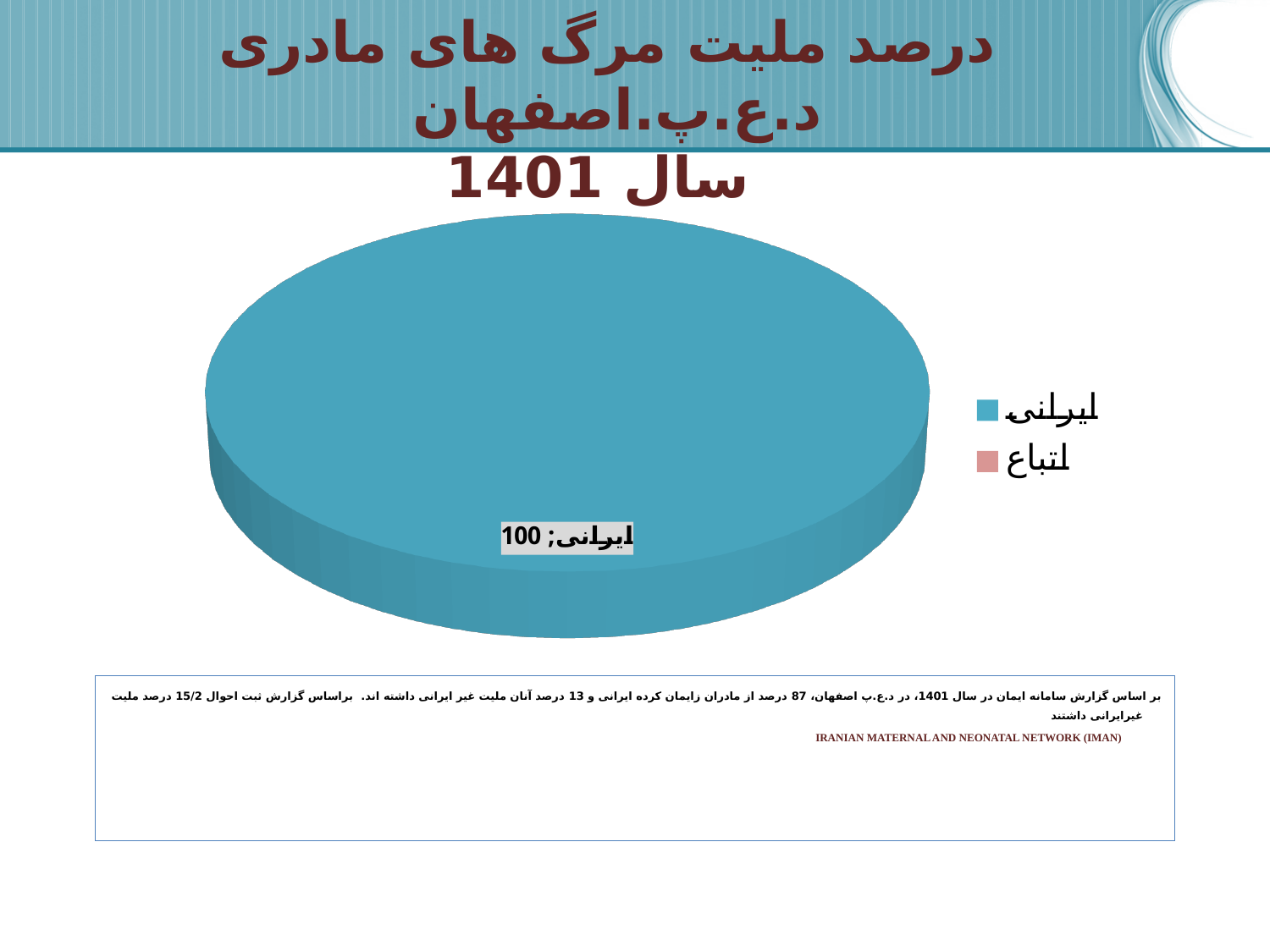

درصد ملیت مرگ های مادری د.ع.پ.اصفهان
 سال 1401

[unsupported chart]

# بر اساس گزارش سامانه ایمان در سال 1401، در د.ع.پ اصفهان، 87 درصد از مادران زایمان کرده ایرانی و 13 درصد آنان ملیت غیر ایرانی داشته اند.  براساس گزارش ثبت احوال 15/2 درصد ملیت غیرایرانی داشتند Iranian Maternal and Neonatal Network (IMaN)